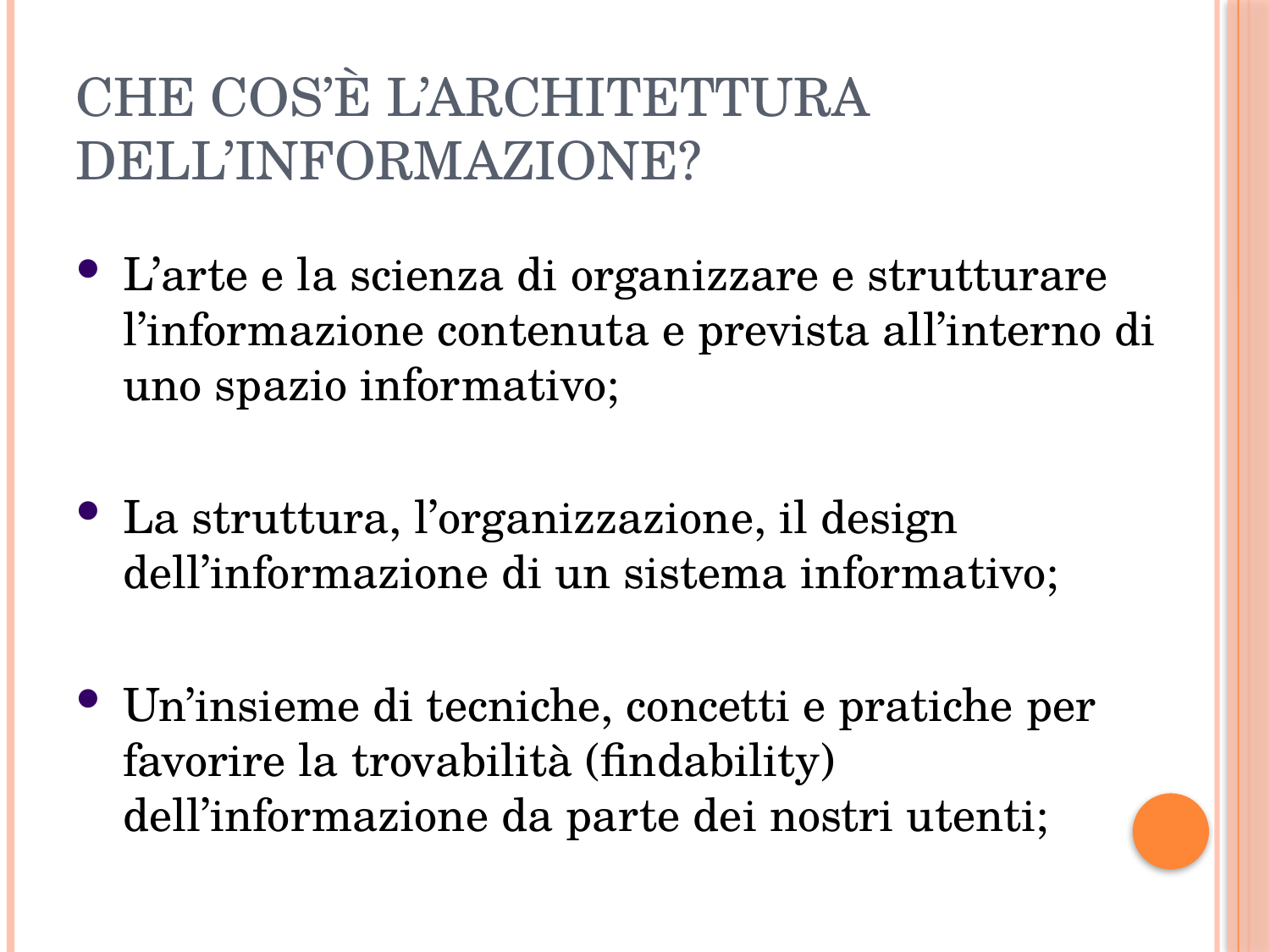

Che cos’è l’architettura dell’informazione?
L’arte e la scienza di organizzare e strutturare l’informazione contenuta e prevista all’interno di uno spazio informativo;

La struttura, l’organizzazione, il design dell’informazione di un sistema informativo;

Un’insieme di tecniche, concetti e pratiche per favorire la trovabilità (findability) dell’informazione da parte dei nostri utenti;